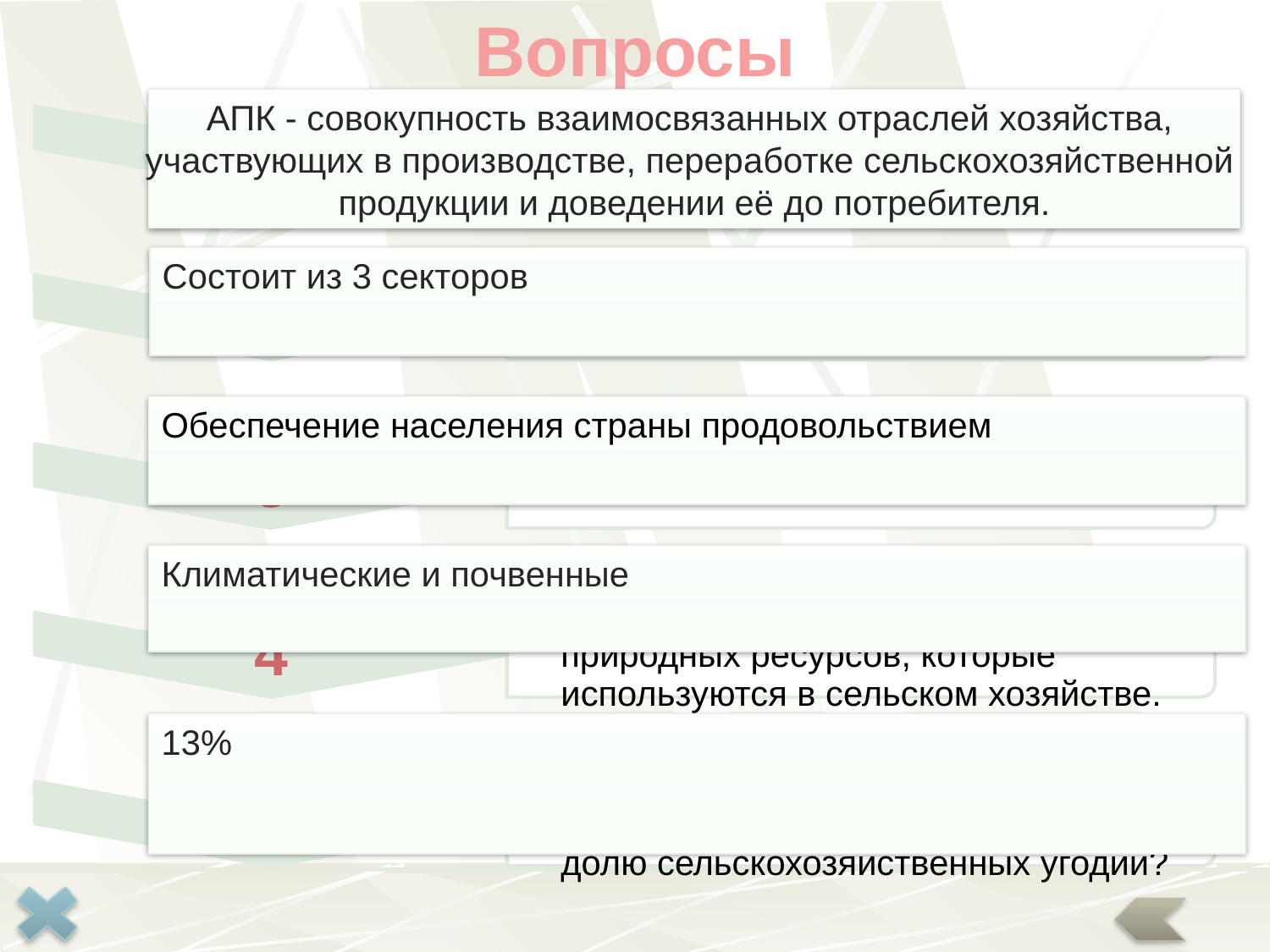

Вопросы
АПК - совокупность взаимосвязанных отраслей хозяйства,
участвующих в производстве, переработке сельскохозяйственной
продукции и доведении её до потребителя.

1
АПК
2
Из скольких секторов состоит АПК России?
3
Главная задача АПК
4
Назовите два основных вида природных ресурсов, которые используются в сельском хозяйстве.
5
Сколько от общей площади территории России приходится на долю сельскохозяйственных угодий?

Состоит из 3 секторов

Обеспечение населения страны продовольствием

Климатические и почвенные

13%